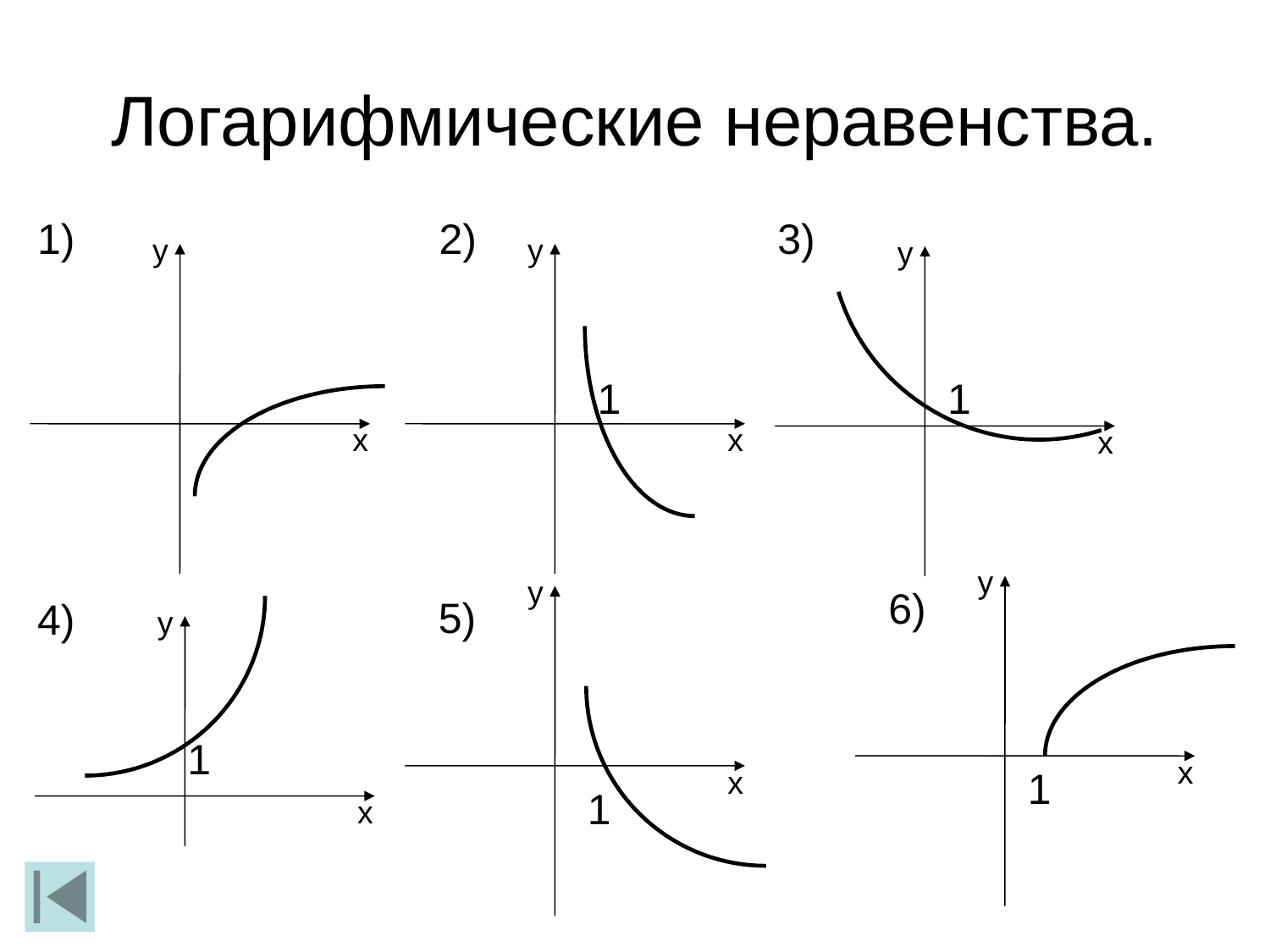

# Логарифмические неравенства.
1)
2)
3)
у
у
у

1
1
х
х
х

у
у
6)

5)

4)

у

1
х
х

1

1
х